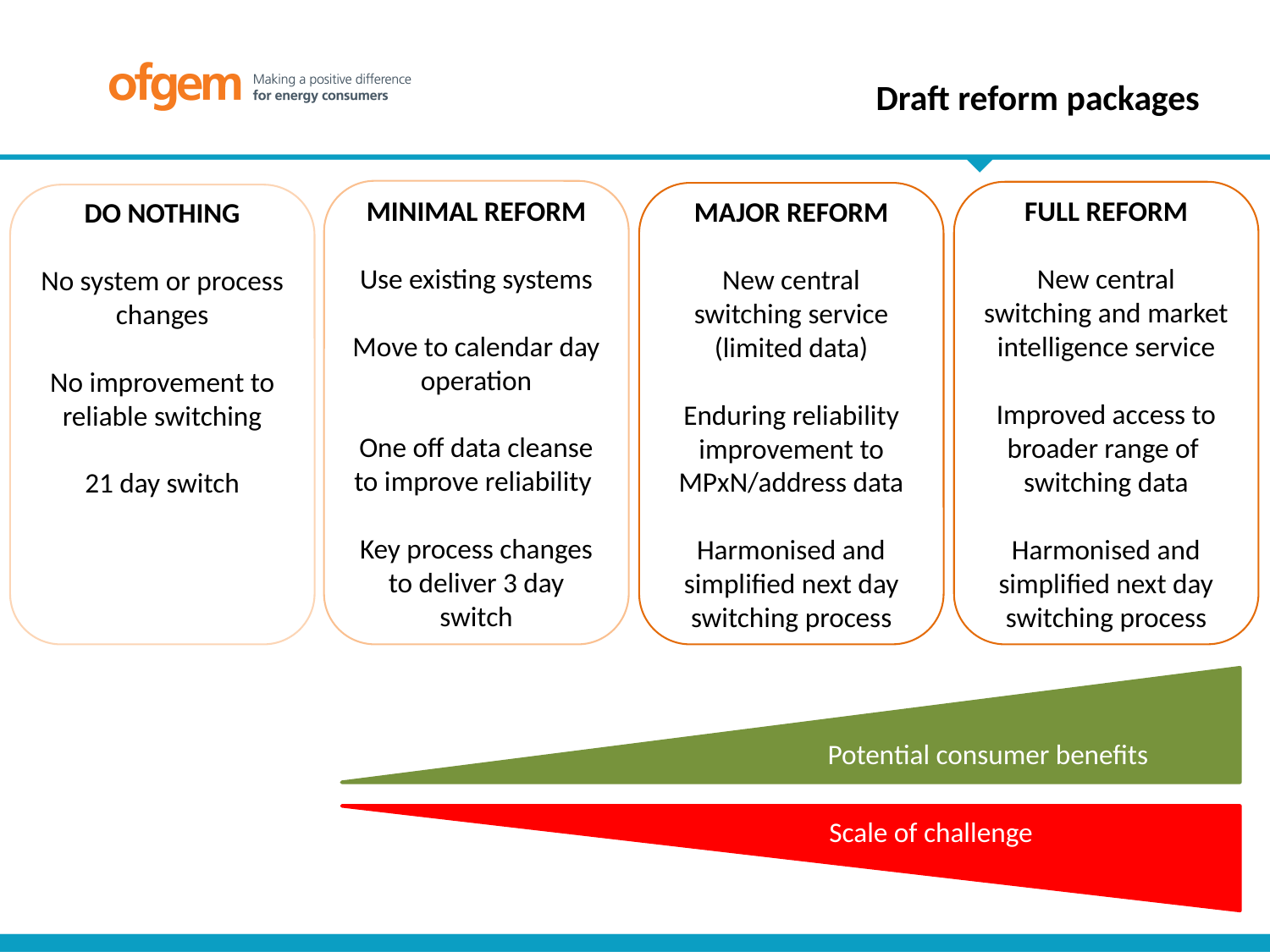

# Draft reform packages
MINIMAL REFORM

Use existing systems

Move to calendar day operation

One off data cleanse to improve reliability

Key process changes to deliver 3 day switch
FULL REFORM

New central switching and market intelligence service

Improved access to broader range of  switching data

Harmonised and simplified next day switching process
MAJOR REFORM

New central switching service (limited data)

Enduring reliability improvement to MPxN/address data

Harmonised and simplified next day switching process
DO NOTHING

No system or process changes

No improvement to reliable switching

21 day switch

               Potential consumer benefits

Scale of challenge